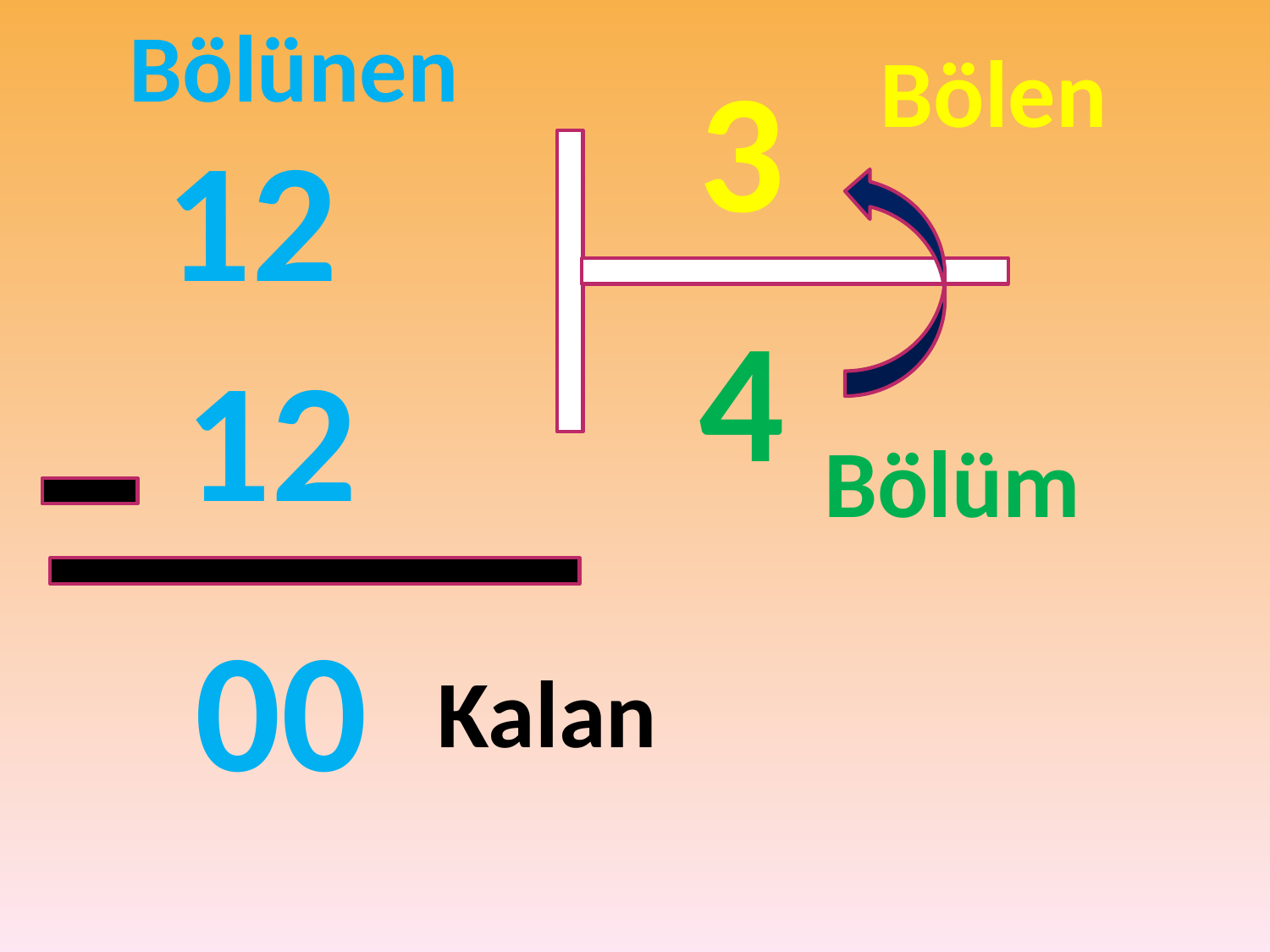

Bölünen
Bölen
3
12

4
12
Bölüm

00
Kalan